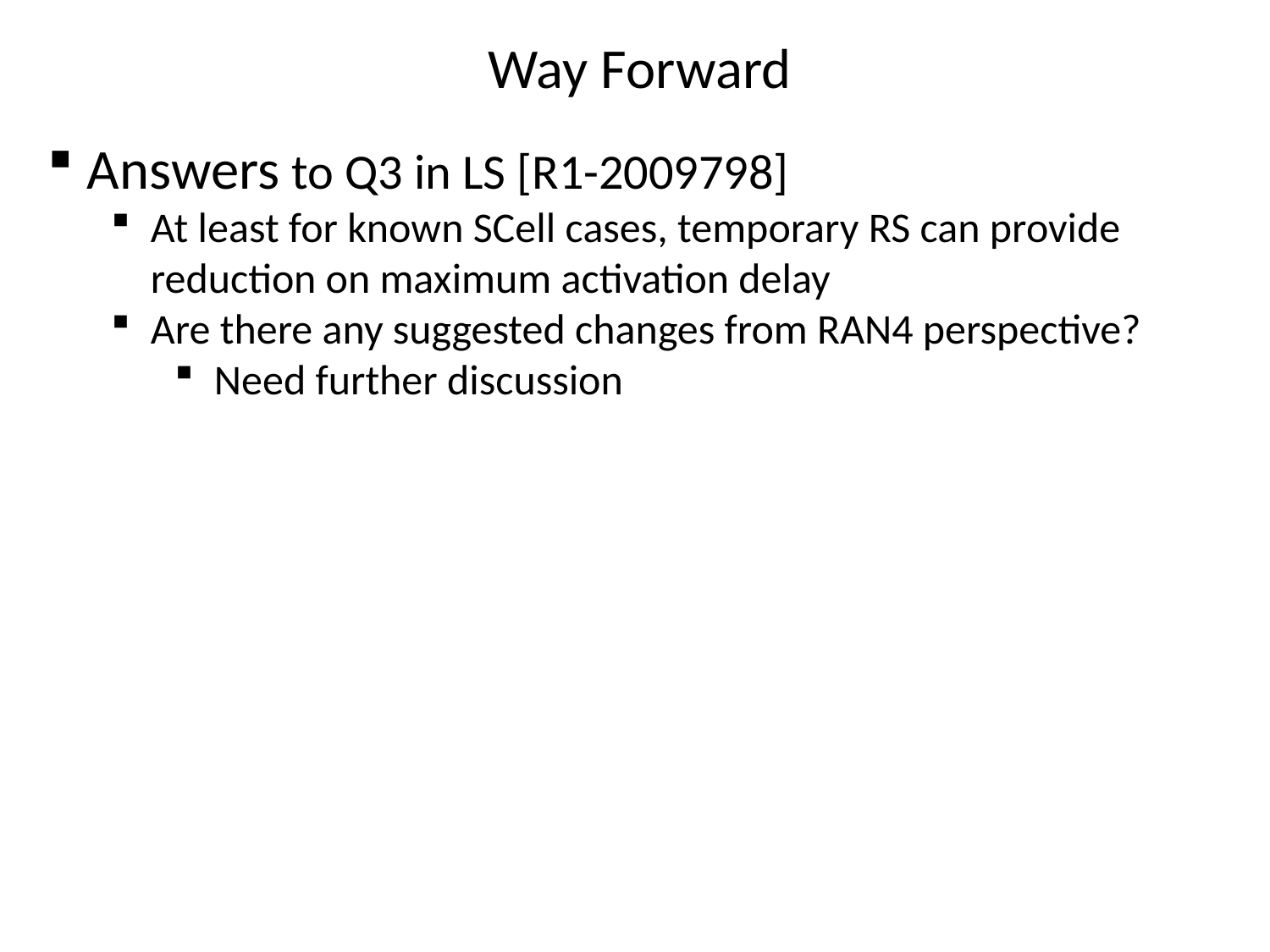

# Way Forward
Answers to Q3 in LS [R1-2009798]
At least for known SCell cases, temporary RS can provide reduction on maximum activation delay
Are there any suggested changes from RAN4 perspective?
Need further discussion